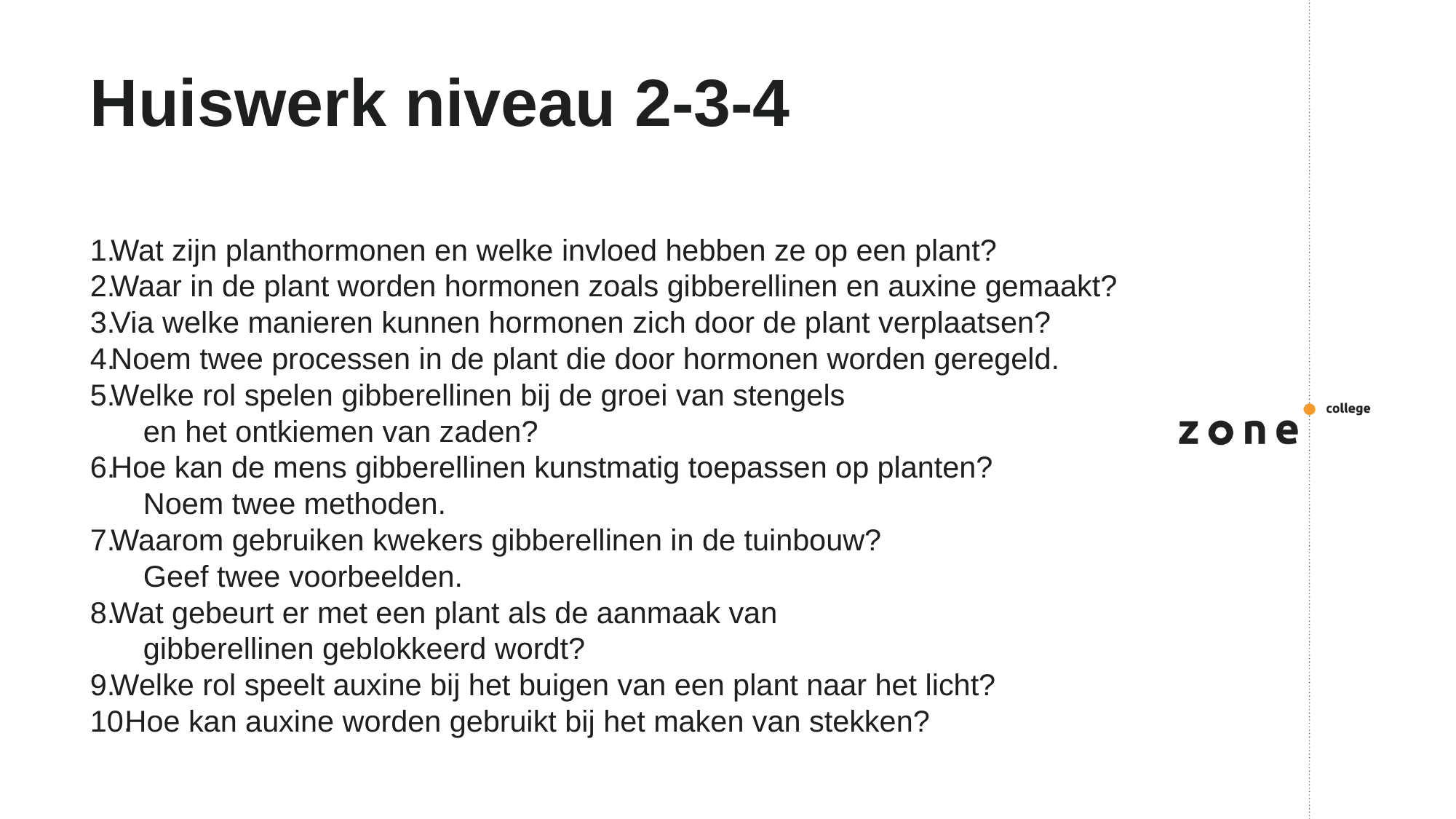

# Huiswerk niveau 2-3-4
Wat zijn planthormonen en welke invloed hebben ze op een plant?
Waar in de plant worden hormonen zoals gibberellinen en auxine gemaakt?
Via welke manieren kunnen hormonen zich door de plant verplaatsen?
Noem twee processen in de plant die door hormonen worden geregeld.
Welke rol spelen gibberellinen bij de groei van stengels
     en het ontkiemen van zaden?
Hoe kan de mens gibberellinen kunstmatig toepassen op planten?
     Noem twee methoden.
Waarom gebruiken kwekers gibberellinen in de tuinbouw?
     Geef twee voorbeelden.
Wat gebeurt er met een plant als de aanmaak van
     gibberellinen geblokkeerd wordt?
Welke rol speelt auxine bij het buigen van een plant naar het licht?
Hoe kan auxine worden gebruikt bij het maken van stekken?